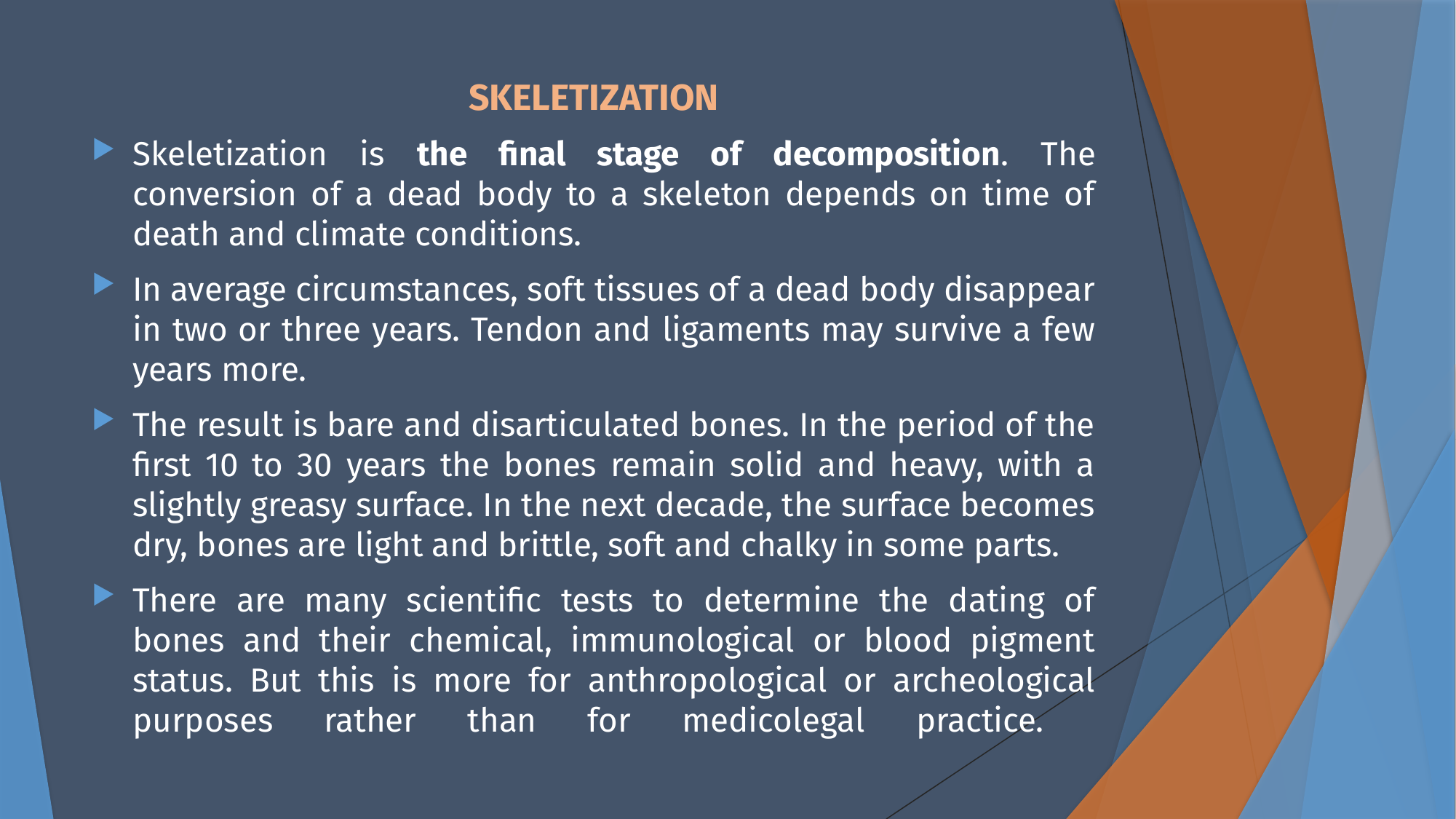

SKELETIZATION
Skeletization is the final stage of decomposition. The conversion of a dead body to a skeleton depends on time of death and climate conditions.
In average circumstances, soft tissues of a dead body disappear in two or three years. Tendon and ligaments may survive a few years more.
The result is bare and disarticulated bones. In the period of the first 10 to 30 years the bones remain solid and heavy, with a slightly greasy surface. In the next decade, the surface becomes dry, bones are light and brittle, soft and chalky in some parts.
There are many scientific tests to determine the dating of bones and their chemical, immunological or blood pigment status. But this is more for anthropological or archeological purposes rather than for medicolegal practice.